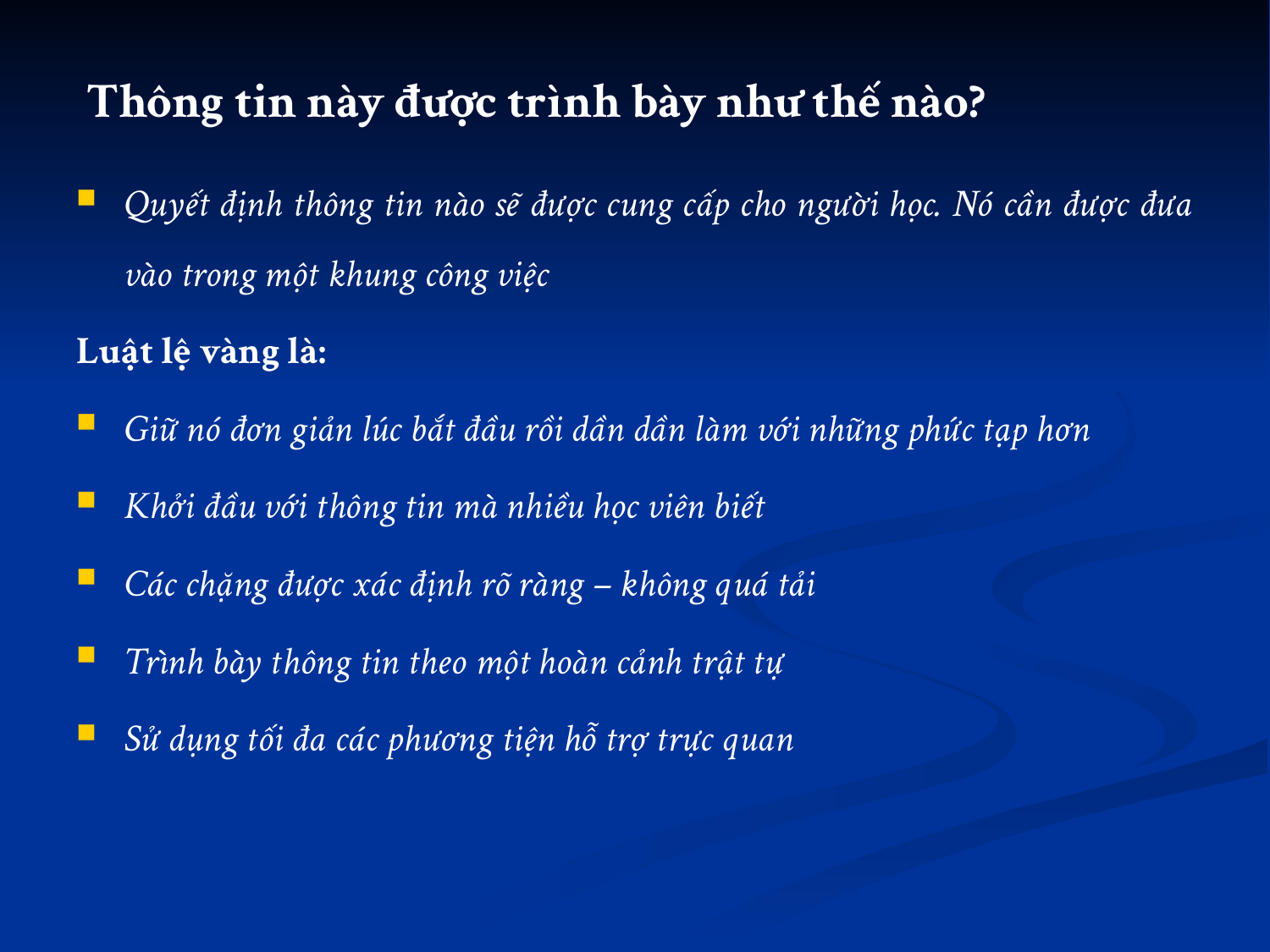

# Thông tin này được trình bày như thế nào?
Quyết định thông tin nào sẽ được cung cấp cho người học. Nó cần được đưa vào trong một khung công việc
Luật lệ vàng là:
Giữ nó đơn giản lúc bắt đầu rồi dần dần làm với những phức tạp hơn
Khởi đầu với thông tin mà nhiều học viên biết
Các chặng được xác định rõ ràng – không quá tải
Trình bày thông tin theo một hoàn cảnh trật tự
Sử dụng tối đa các phương tiện hỗ trợ trực quan